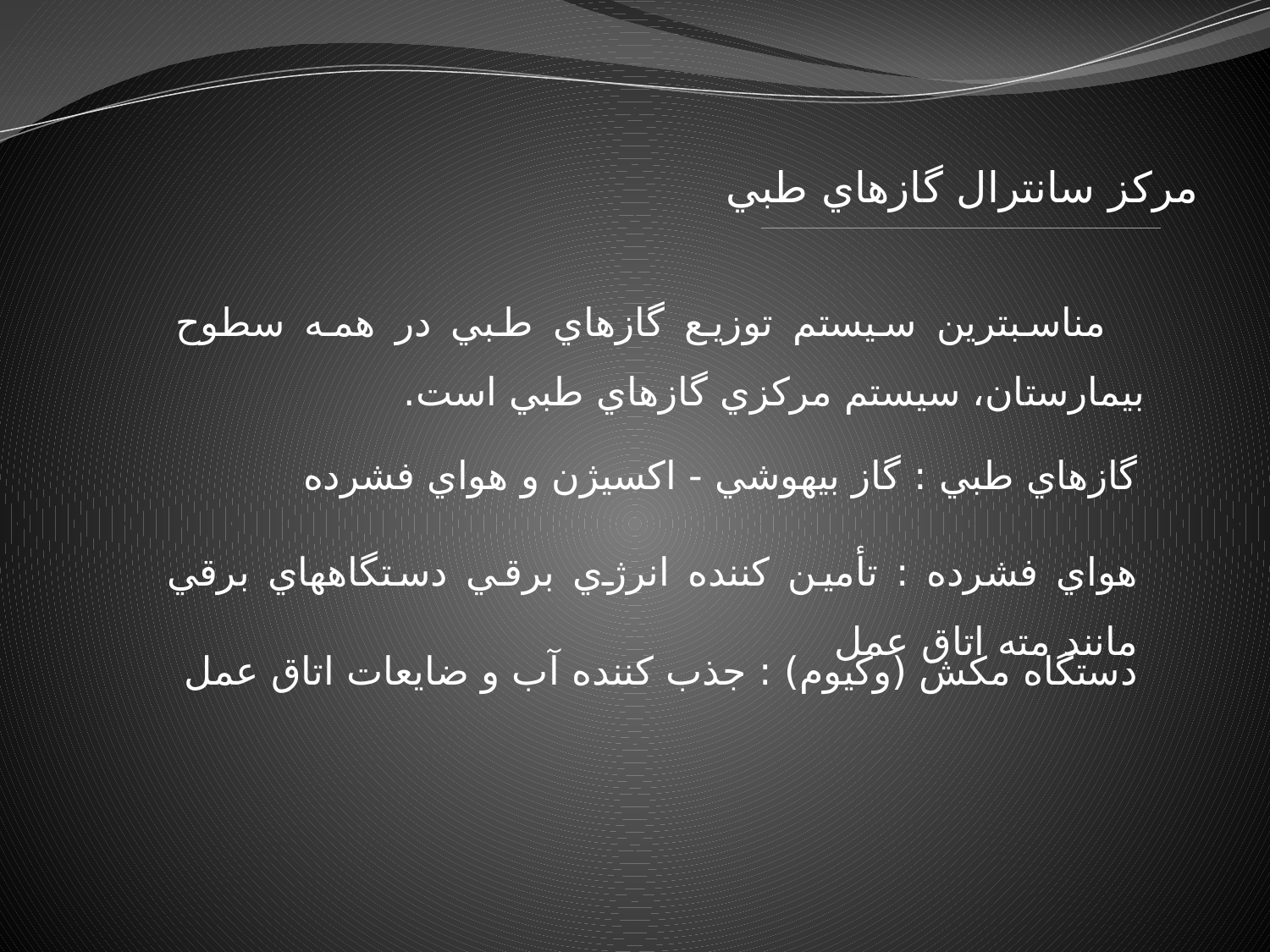

مركز سانترال گازهاي طبي
  مناسب‏ترين سيستم توزيع گازهاي طبي در همه سطوح بيمارستان، سيستم مركزي گازهاي طبي است.
گازهاي طبي : گاز بيهوشي - اكسيژن و هواي فشرده
هواي فشرده : تأمين كننده انرژي برقي دستگاههاي برقي مانند مته اتاق عمل
دستگاه مكش (وكيوم) : جذب كننده آب و ضايعات اتاق عمل